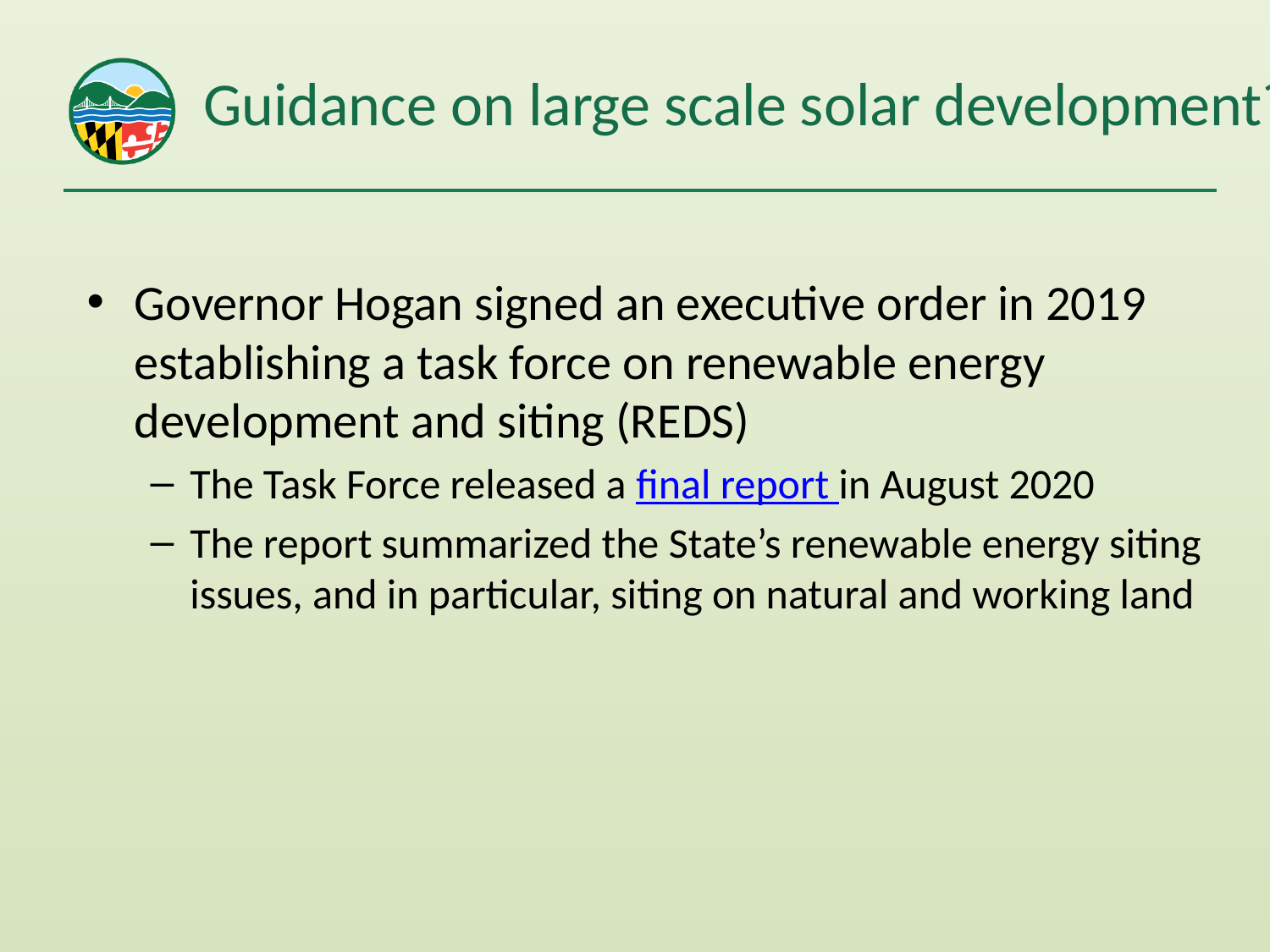

# Guidance on large scale solar development?
Governor Hogan signed an executive order in 2019 establishing a task force on renewable energy development and siting (REDS)
The Task Force released a final report in August 2020
The report summarized the State’s renewable energy siting issues, and in particular, siting on natural and working land